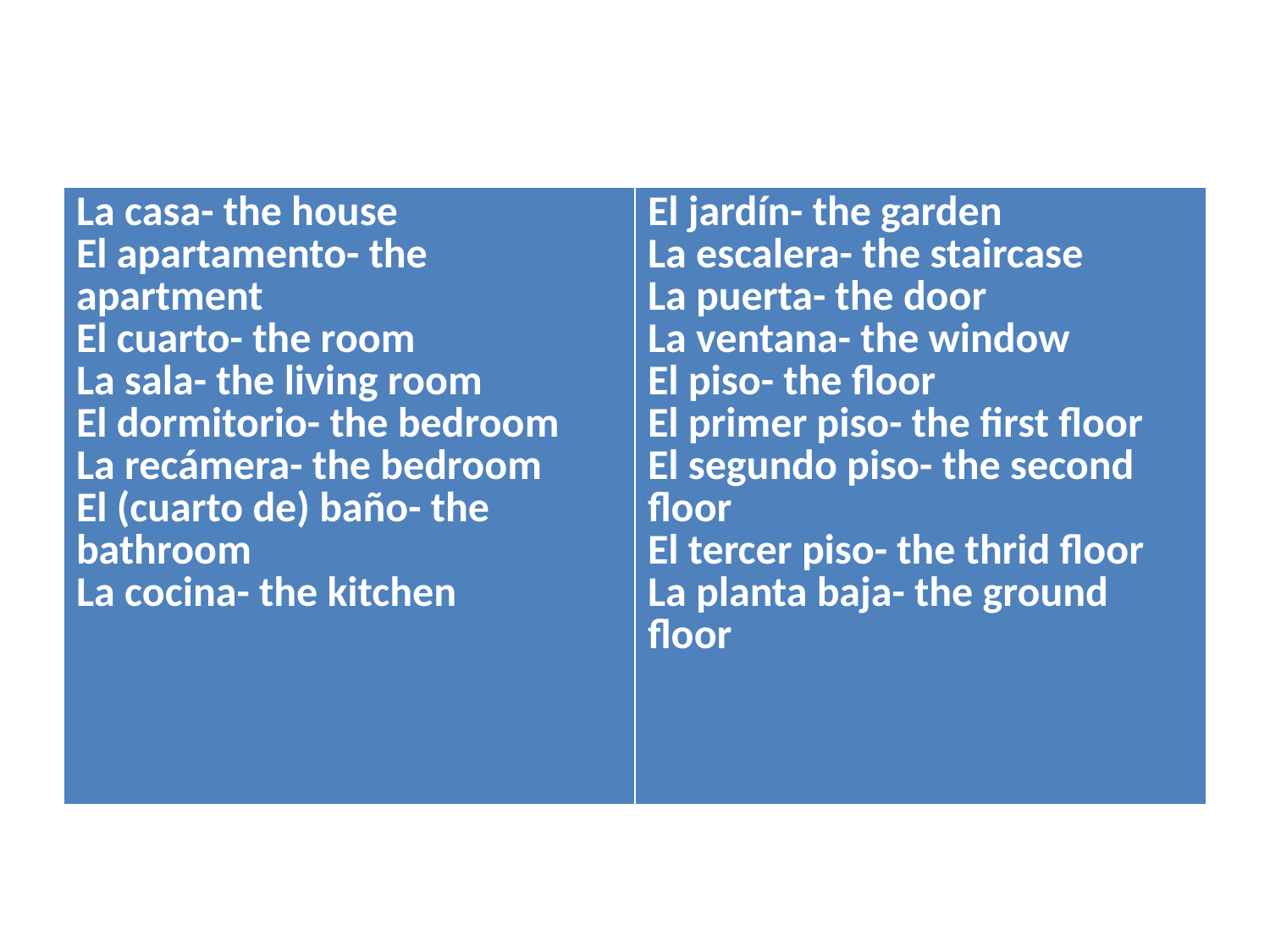

#
| La casa- the house El apartamento- the apartment El cuarto- the room La sala- the living room El dormitorio- the bedroom La recámera- the bedroom El (cuarto de) baño- the bathroom La cocina- the kitchen | El jardín- the garden La escalera- the staircase La puerta- the door La ventana- the window El piso- the floor El primer piso- the first floor El segundo piso- the second floor El tercer piso- the thrid floor La planta baja- the ground floor |
| --- | --- |